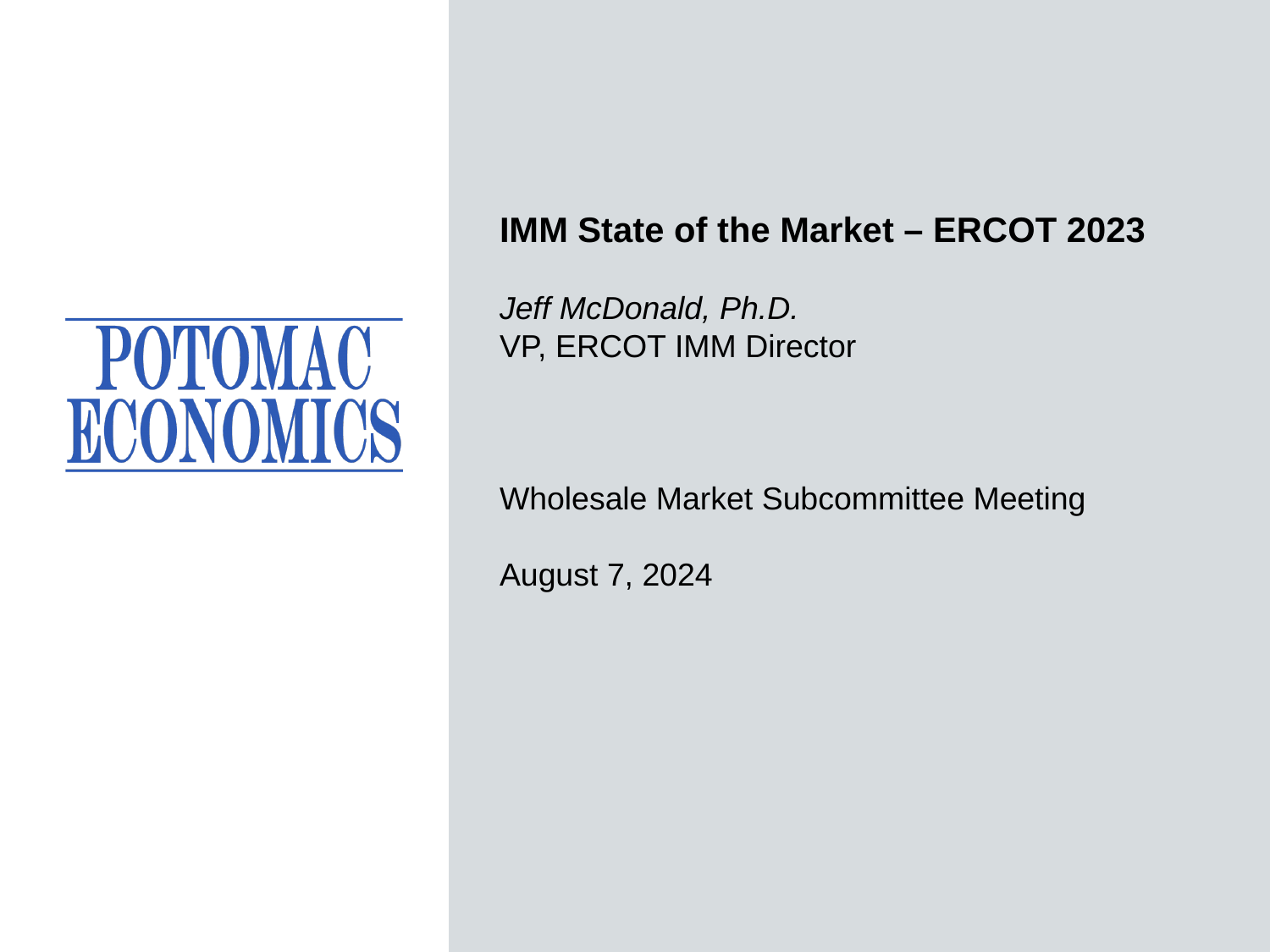

IMM State of the Market – ERCOT 2023

Jeff McDonald, Ph.D.
VP, ERCOT IMM Director

Wholesale Market Subcommittee Meeting

August 7, 2024